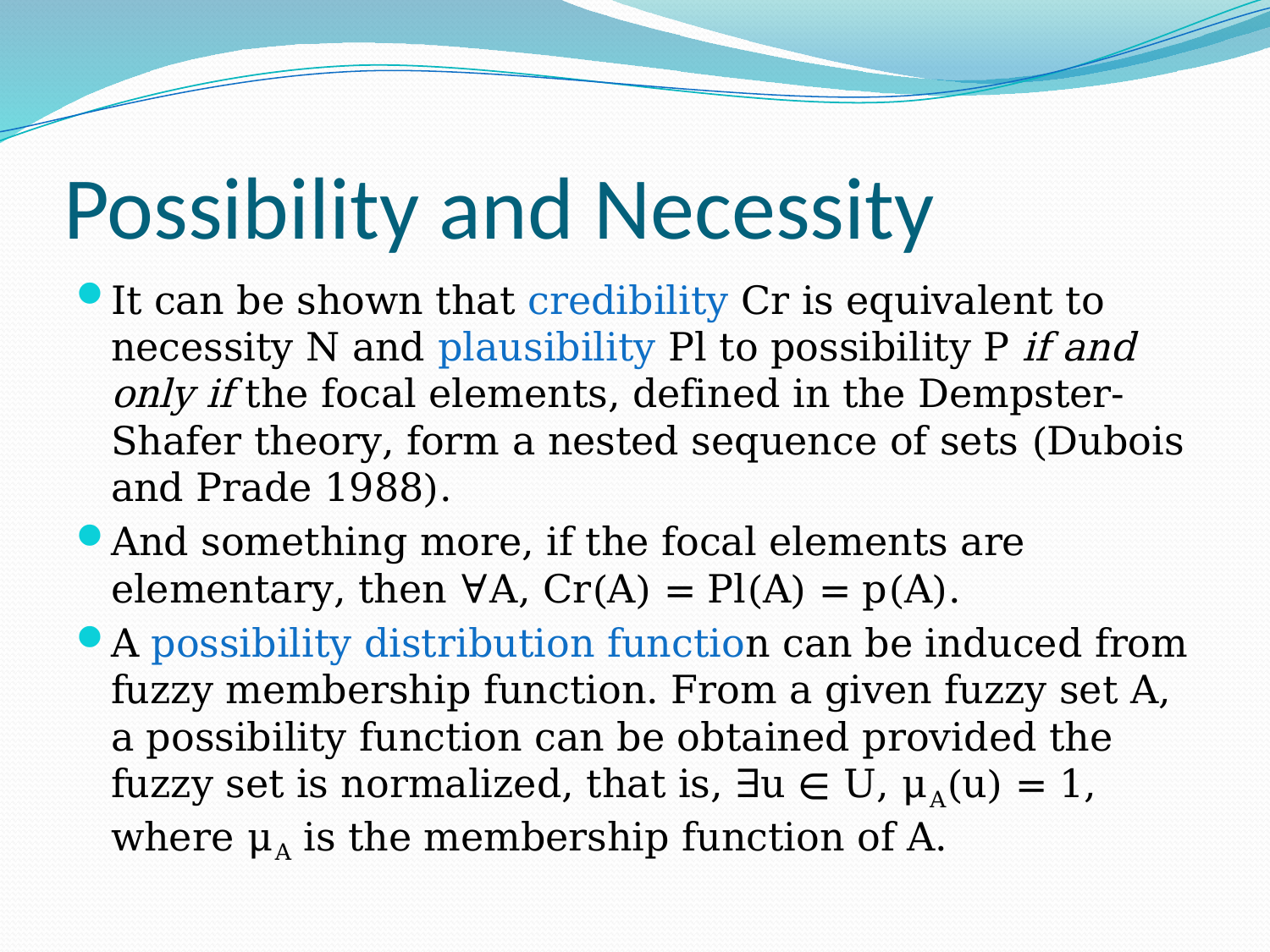

# Possibility and Necessity
It can be shown that credibility Cr is equivalent to necessity N and plausibility Pl to possibility P if and only if the focal elements, defined in the Dempster-Shafer theory, form a nested sequence of sets (Dubois and Prade 1988).
And something more, if the focal elements are elementary, then ∀A, Cr(A) = Pl(A) = p(A).
A possibility distribution function can be induced from fuzzy membership function. From a given fuzzy set A, a possibility function can be obtained provided the fuzzy set is normalized, that is, ∃u ∊ U, μA(u) = 1, where μA is the membership function of A.